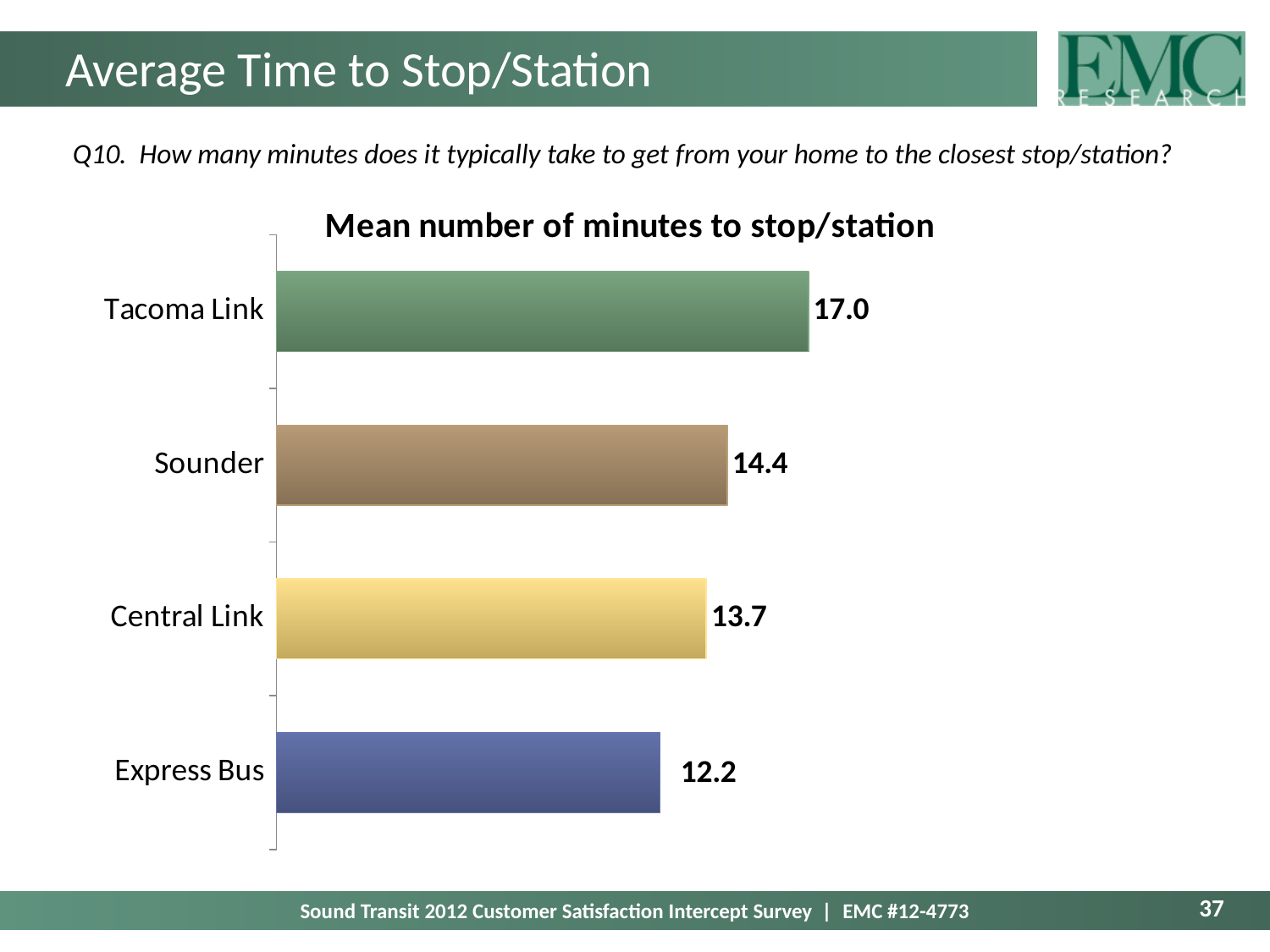

# Average Time to Stop/Station
Q10.  How many minutes does it typically take to get from your home to the closest stop/station?

### Chart: Mean number of minutes to stop/station

| Category | Mean |
|---|---|
| Tacoma Link | 16.9672131147541 |
| Sounder | 14.375437835828327 |
| Central Link | 13.70639907766274 |
| Express Bus | 12.227626810216515 |